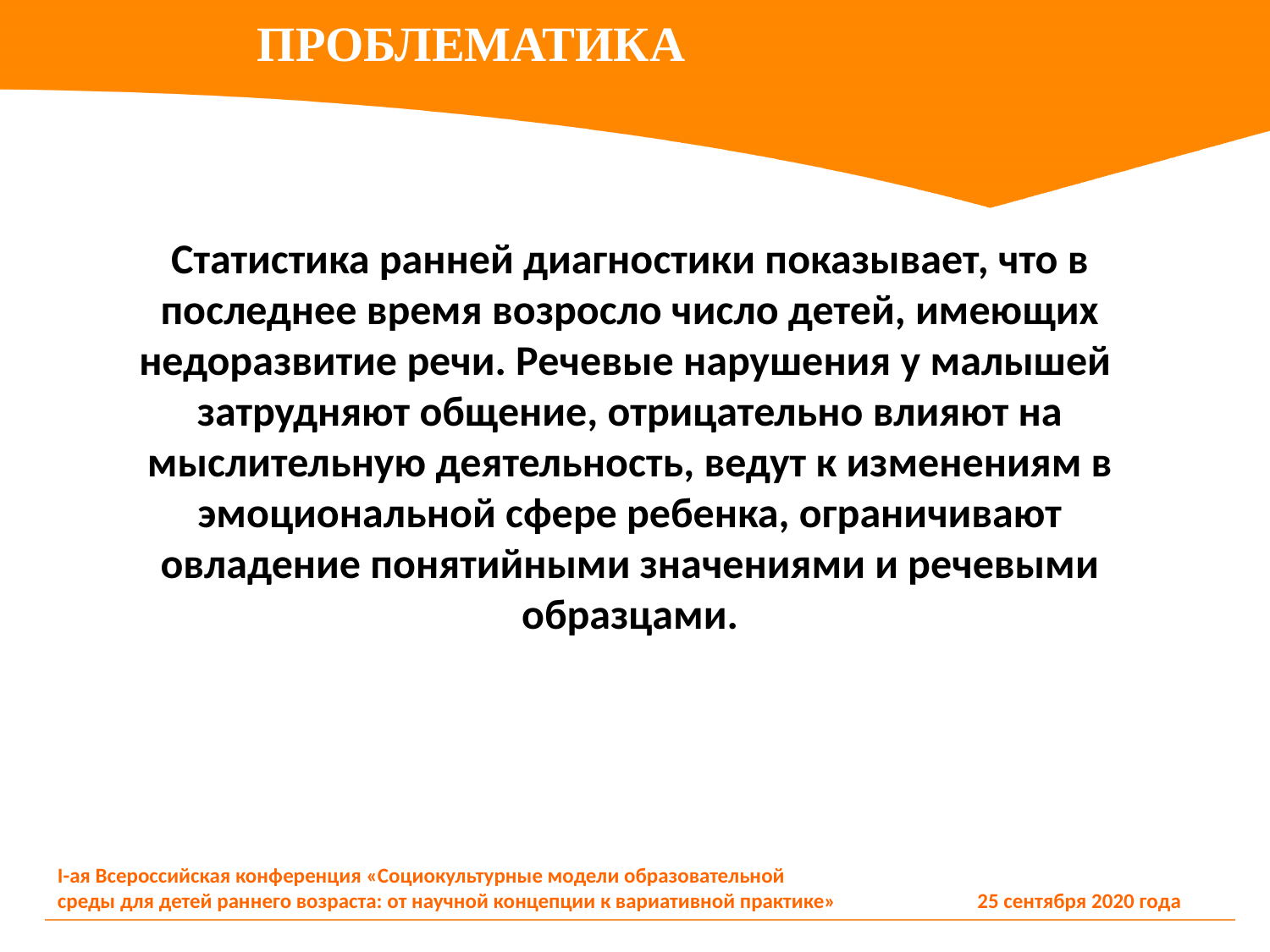

ПРОБЛЕМАТИКА
Статистика ранней диагностики показывает, что в последнее время возросло число детей, имеющих недоразвитие речи. Речевые нарушения у малышей  затрудняют общение, отрицательно влияют на мыслительную деятельность, ведут к изменениям в эмоциональной сфере ребенка, ограничивают овладение понятийными значениями и речевыми образцами.
I-ая Всероссийская конференция «Социокультурные модели образовательной
среды для детей раннего возраста: от научной концепции к вариативной практике»
25 сентября 2020 года